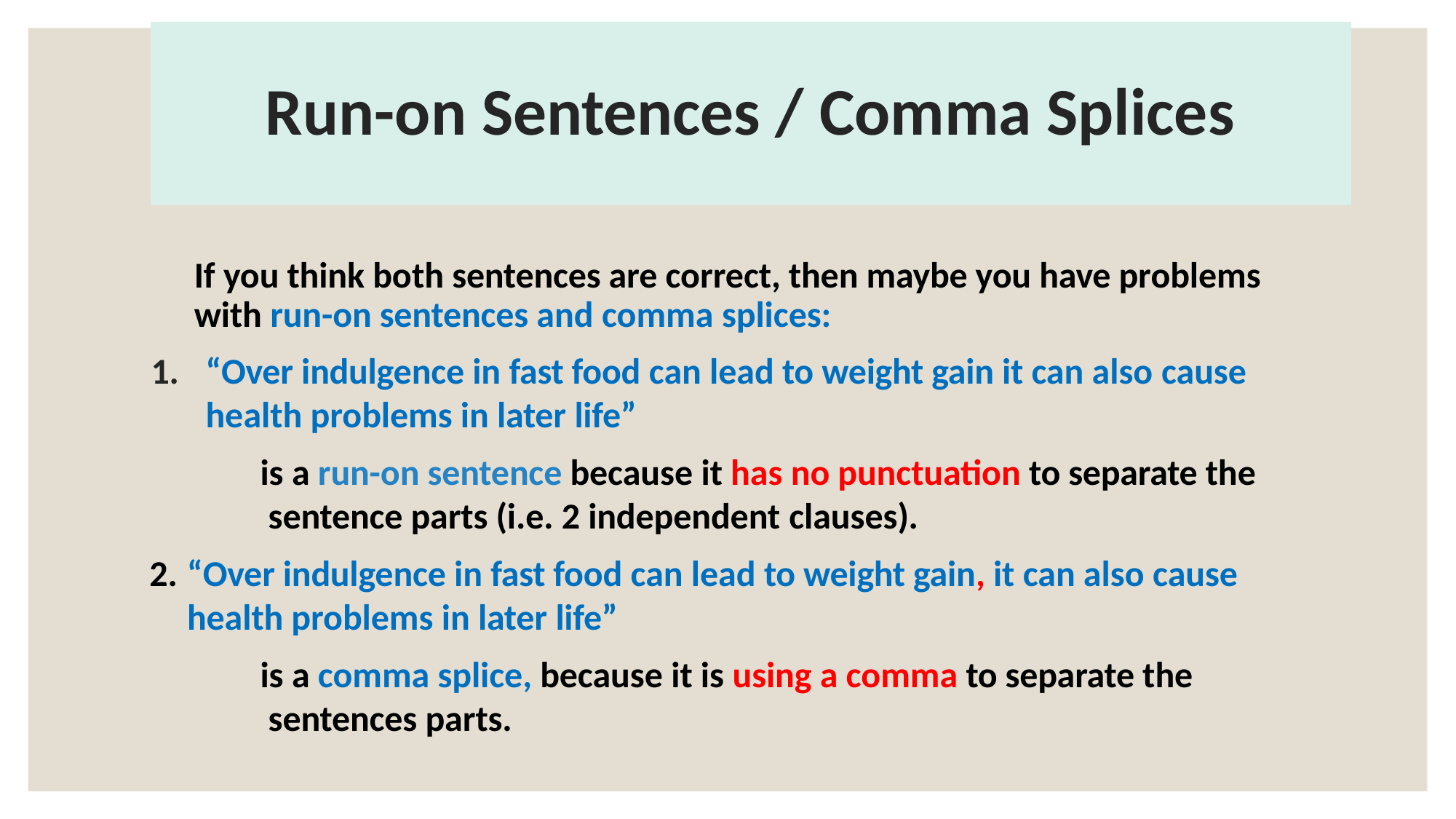

# Run-on Sentences / Comma Splices
If you think both sentences are correct, then maybe you have problems  with run-on sentences and comma splices:
“Over indulgence in fast food can lead to weight gain it can also cause  health problems in later life”
is a run-on sentence because it has no punctuation to separate the  sentence parts (i.e. 2 independent clauses).
“Over indulgence in fast food can lead to weight gain, it can also cause  health problems in later life”
is a comma splice, because it is using a comma to separate the  sentences parts.